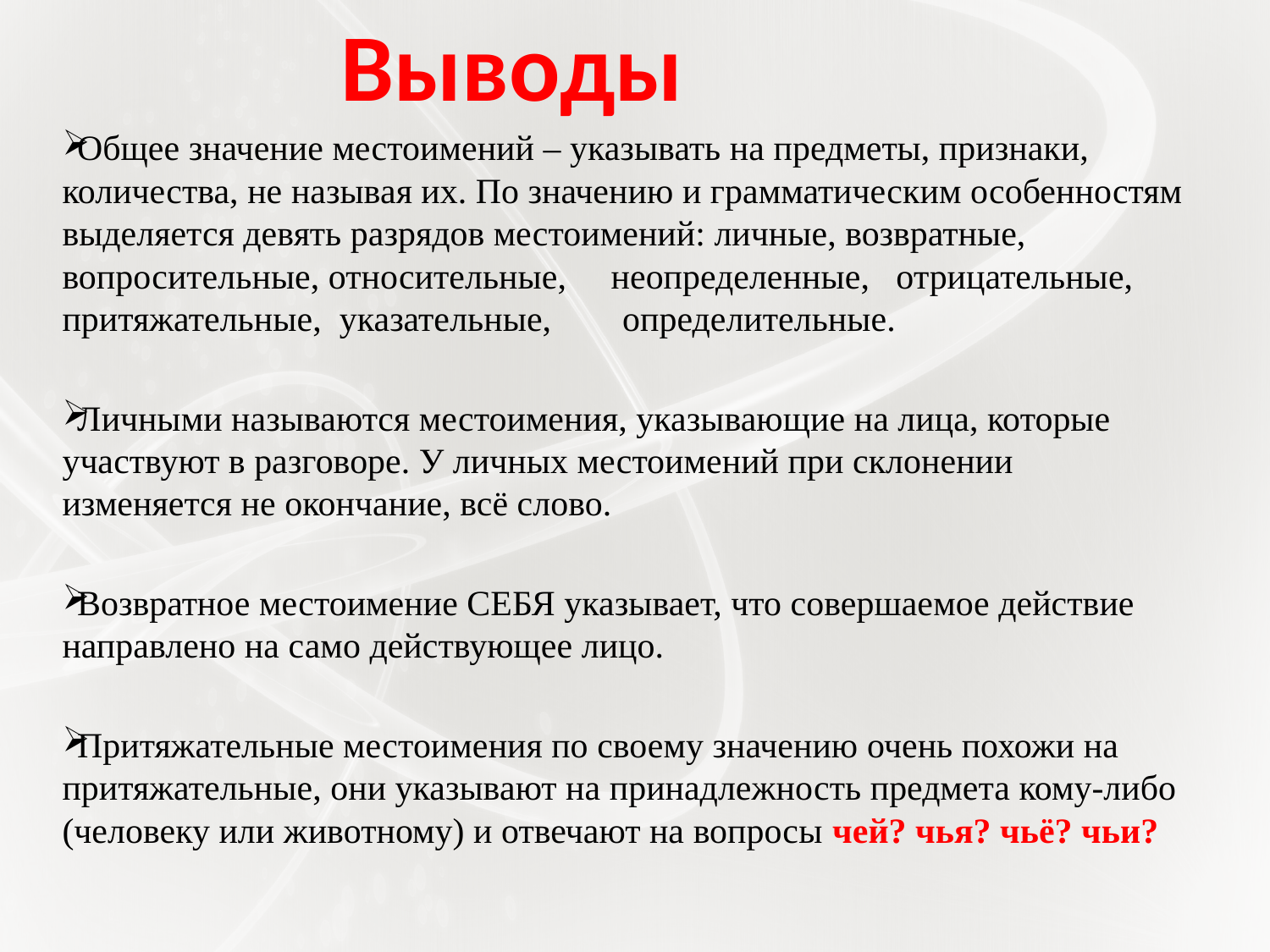

Выводы
Общее значение местоимений – указывать на предметы, признаки, количества, не называя их. По значению и грамматическим особенностям выделяется девять разрядов местоимений: личные, возвратные, вопросительные, относительные,     неопределенные,   отрицательные,  притяжательные,  указательные,        определительные.

Личными называются местоимения, указывающие на лица, которые участвуют в разговоре. У личных местоимений при склонении изменяется не окончание, всё слово.

Возвратное местоимение СЕБЯ указывает, что совершаемое действие направлено на само действующее лицо.

Притяжательные местоимения по своему значению очень похожи на притяжательные, они указывают на принадлежность предмета кому-либо (человеку или животному) и отвечают на вопросы чей? чья? чьё? чьи?